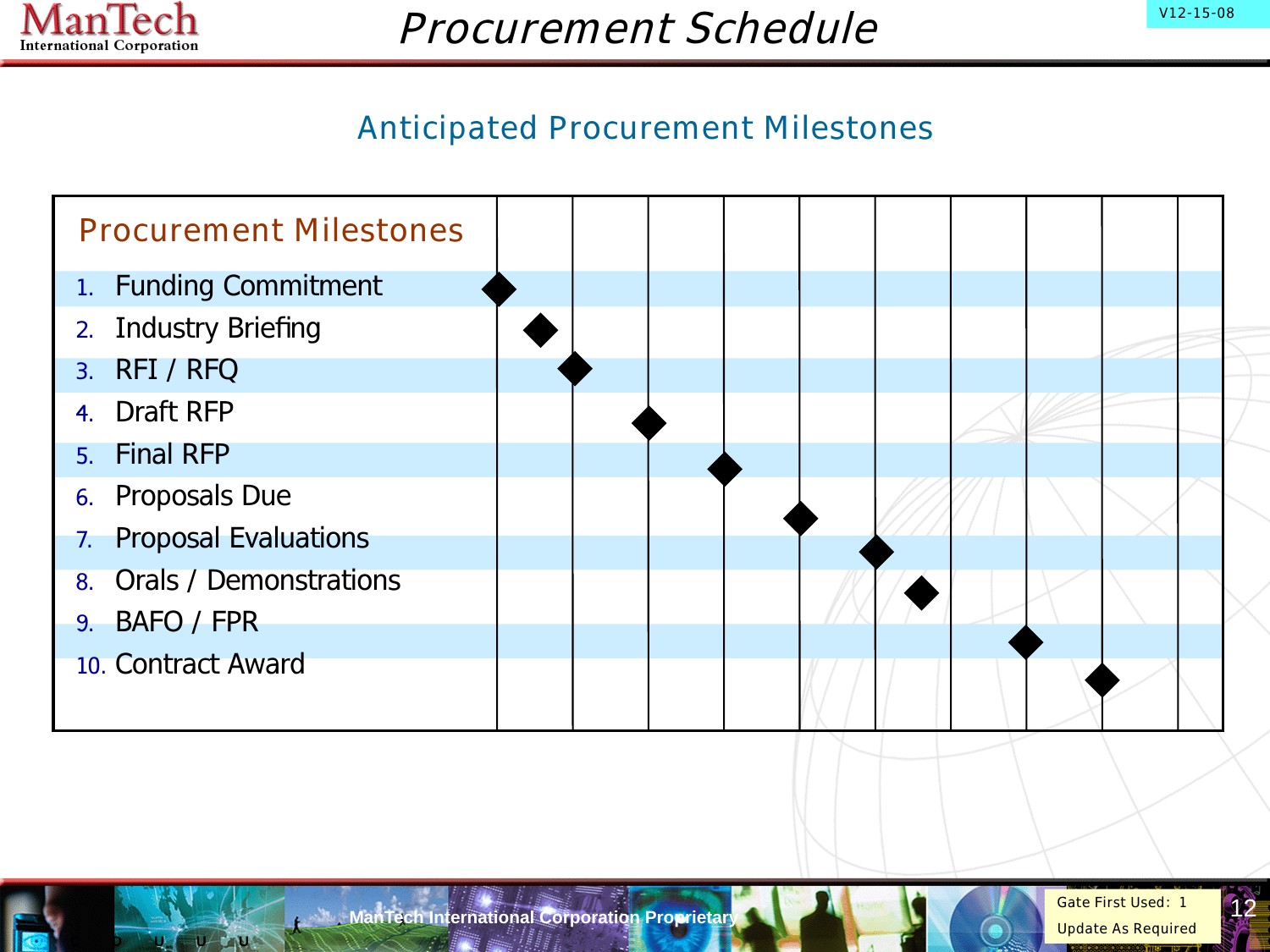

Procurement Schedule
# Anticipated Procurement Milestones

Procurement Milestones
Funding Commitment
Industry Briefing
RFI / RFQ
Draft RFP
Final RFP
Proposals Due
Proposal Evaluations
Orals / Demonstrations
BAFO / FPR
Contract Award

12
Gate First Used:  1
Update As Required
C
D
U
U
U